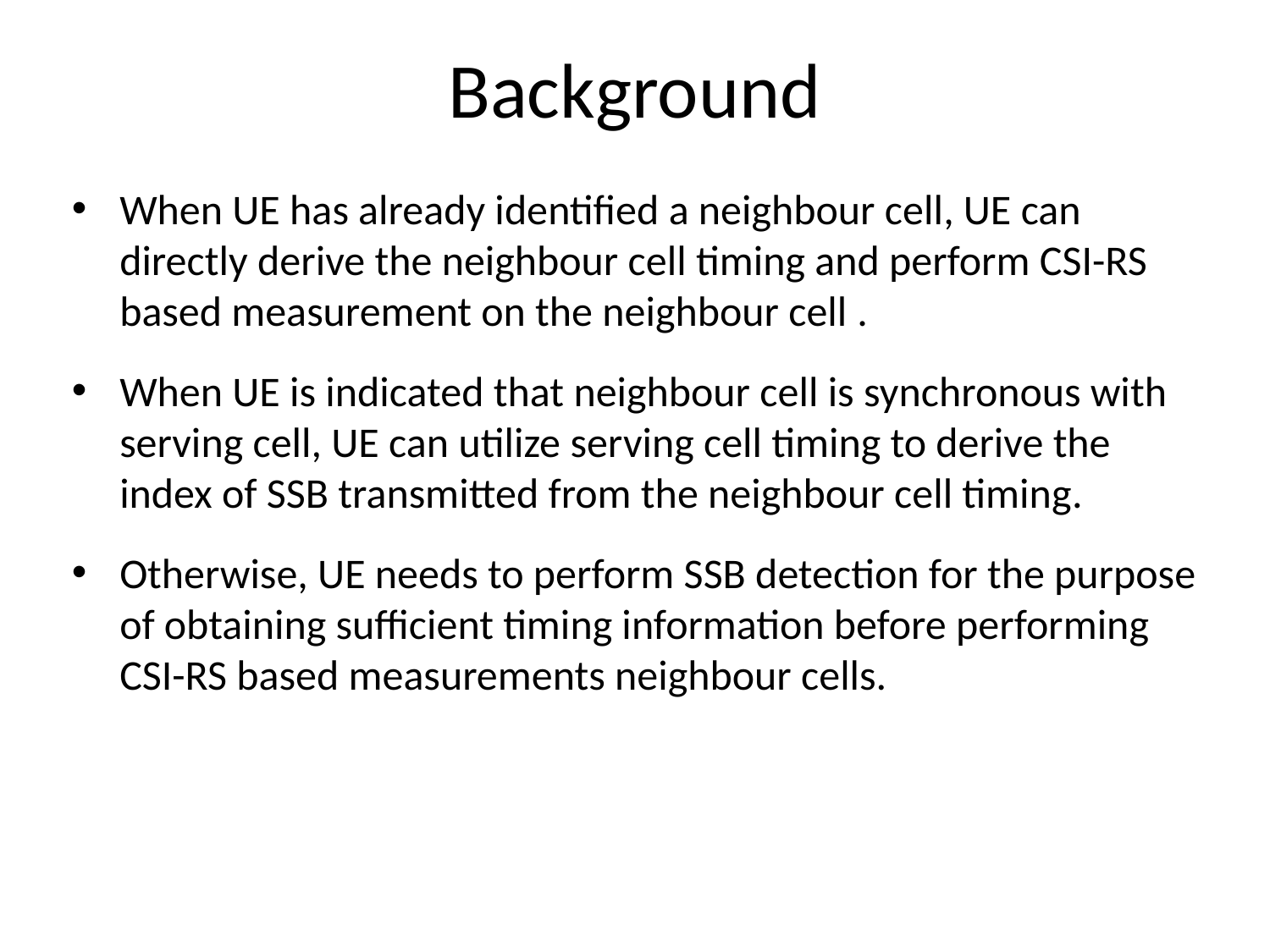

# Background
When UE has already identified a neighbour cell, UE can directly derive the neighbour cell timing and perform CSI-RS based measurement on the neighbour cell .
When UE is indicated that neighbour cell is synchronous with serving cell, UE can utilize serving cell timing to derive the index of SSB transmitted from the neighbour cell timing.
Otherwise, UE needs to perform SSB detection for the purpose of obtaining sufficient timing information before performing CSI-RS based measurements neighbour cells.